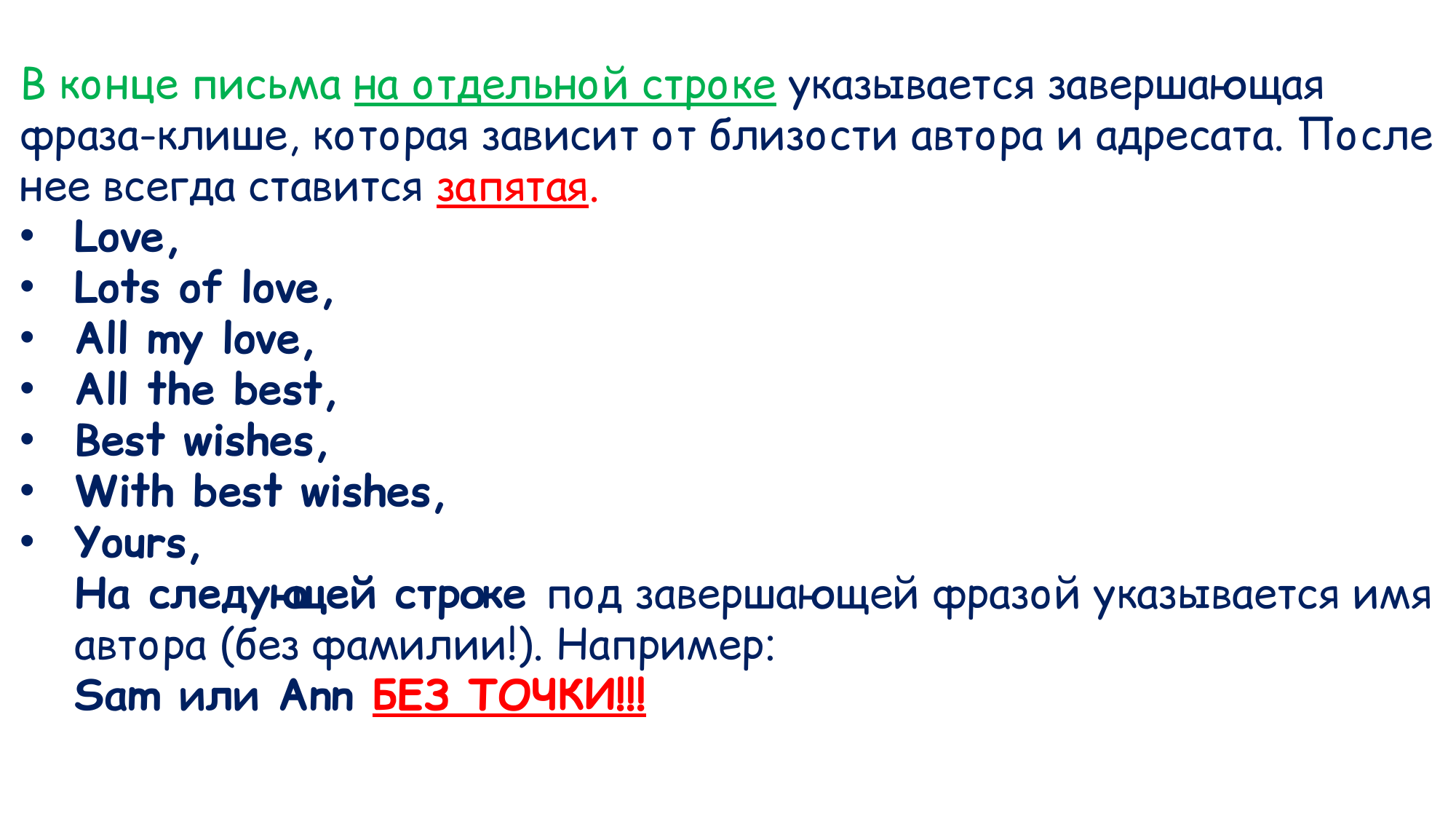

В конце письма на отдельной строке указывается завершающая фраза-клише, которая зависит от близости автора и адресата. После нее всегда ставится запятая.
Love,
Lots of love,
All my love,
All the best,
Best wishes,
With best wishes,
Yours,
На следующей строке под завершающей фразой указывается имя автора (без фамилии!). Например:
Sam или Ann БЕЗ ТОЧКИ!!!